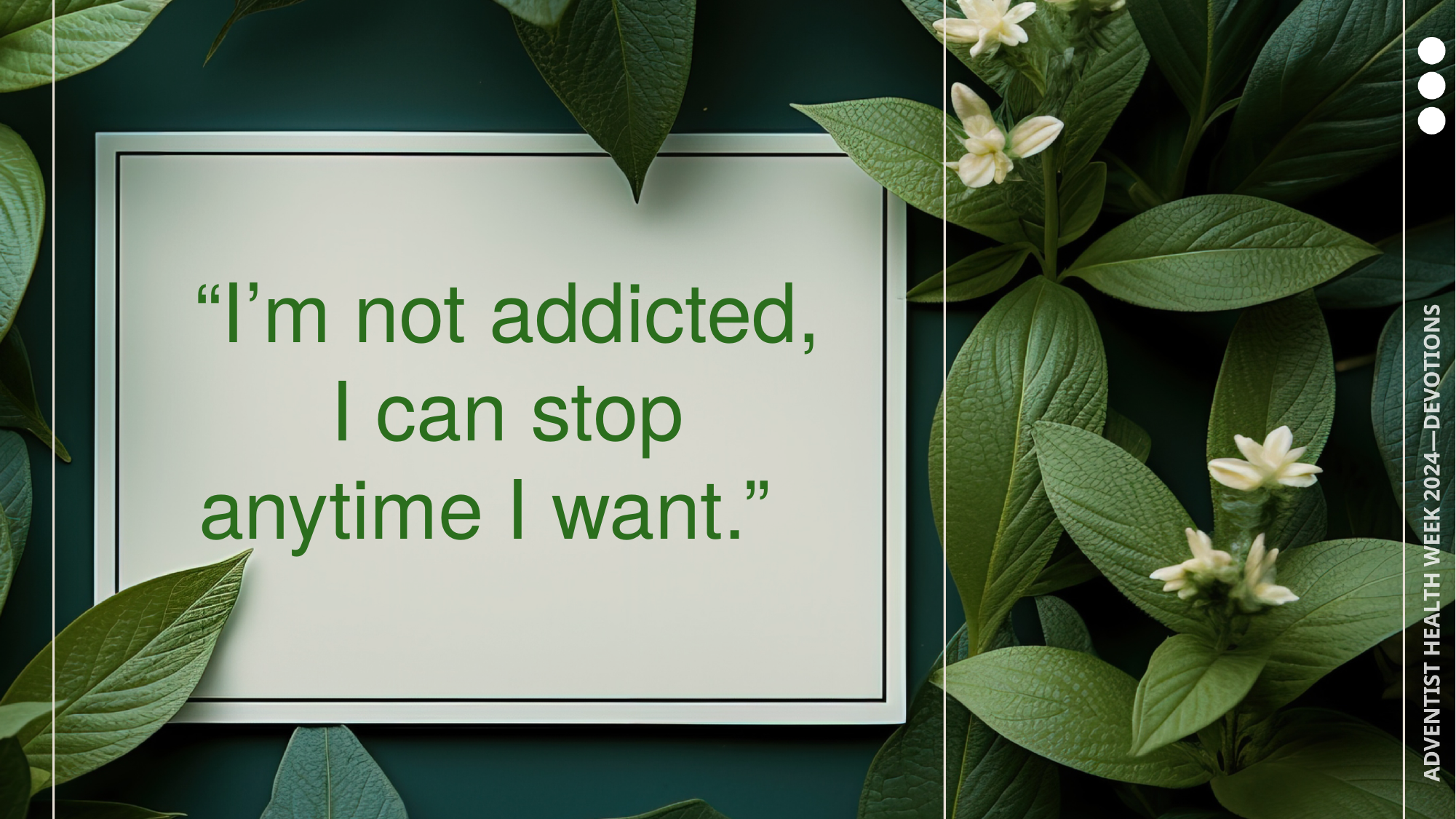

“I’m not addicted, I can stop anytime I want.”